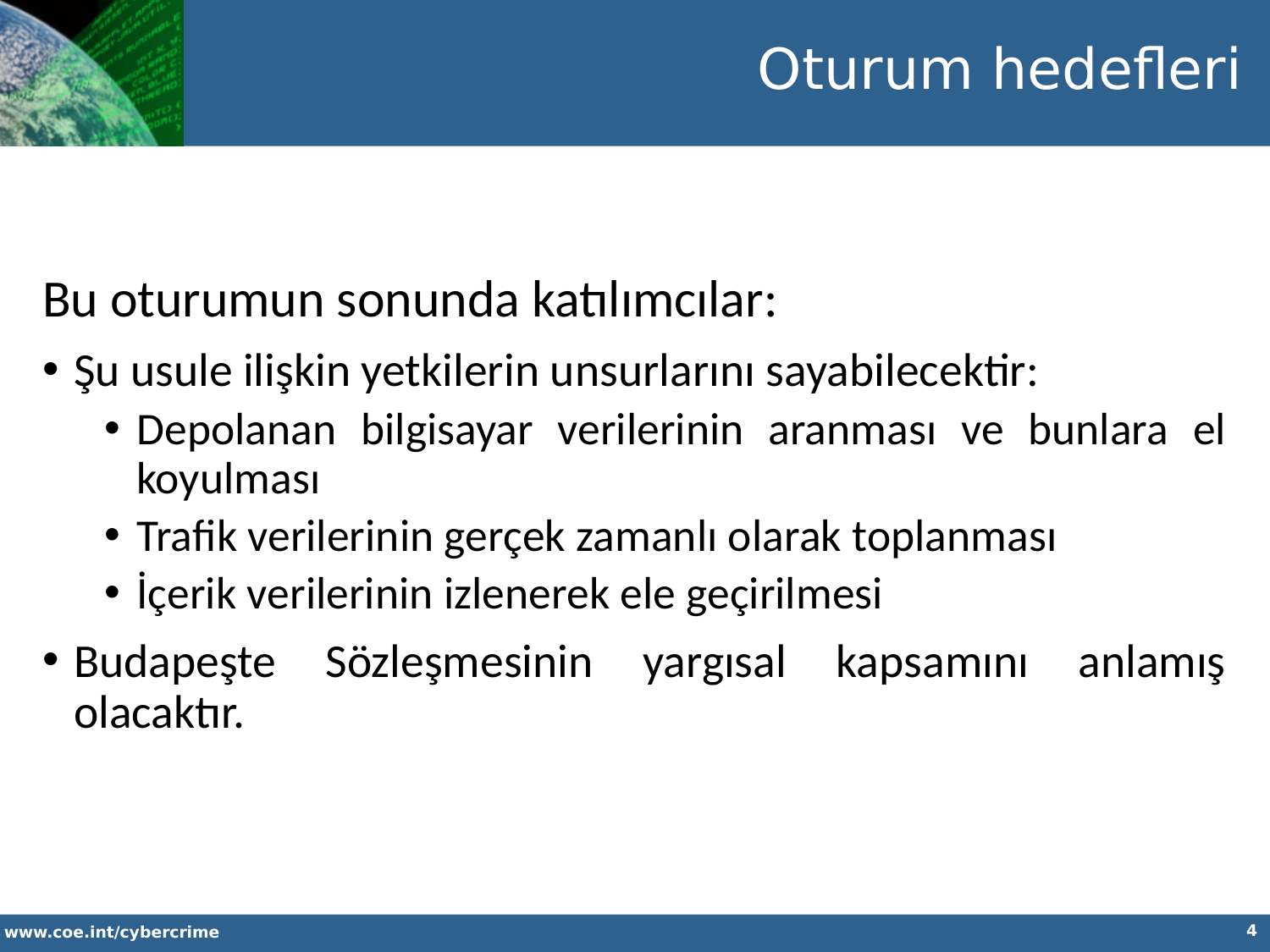

Oturum hedefleri
Bu oturumun sonunda katılımcılar:
Şu usule ilişkin yetkilerin unsurlarını sayabilecektir:
Depolanan bilgisayar verilerinin aranması ve bunlara el koyulması
Trafik verilerinin gerçek zamanlı olarak toplanması
İçerik verilerinin izlenerek ele geçirilmesi
Budapeşte Sözleşmesinin yargısal kapsamını anlamış olacaktır.